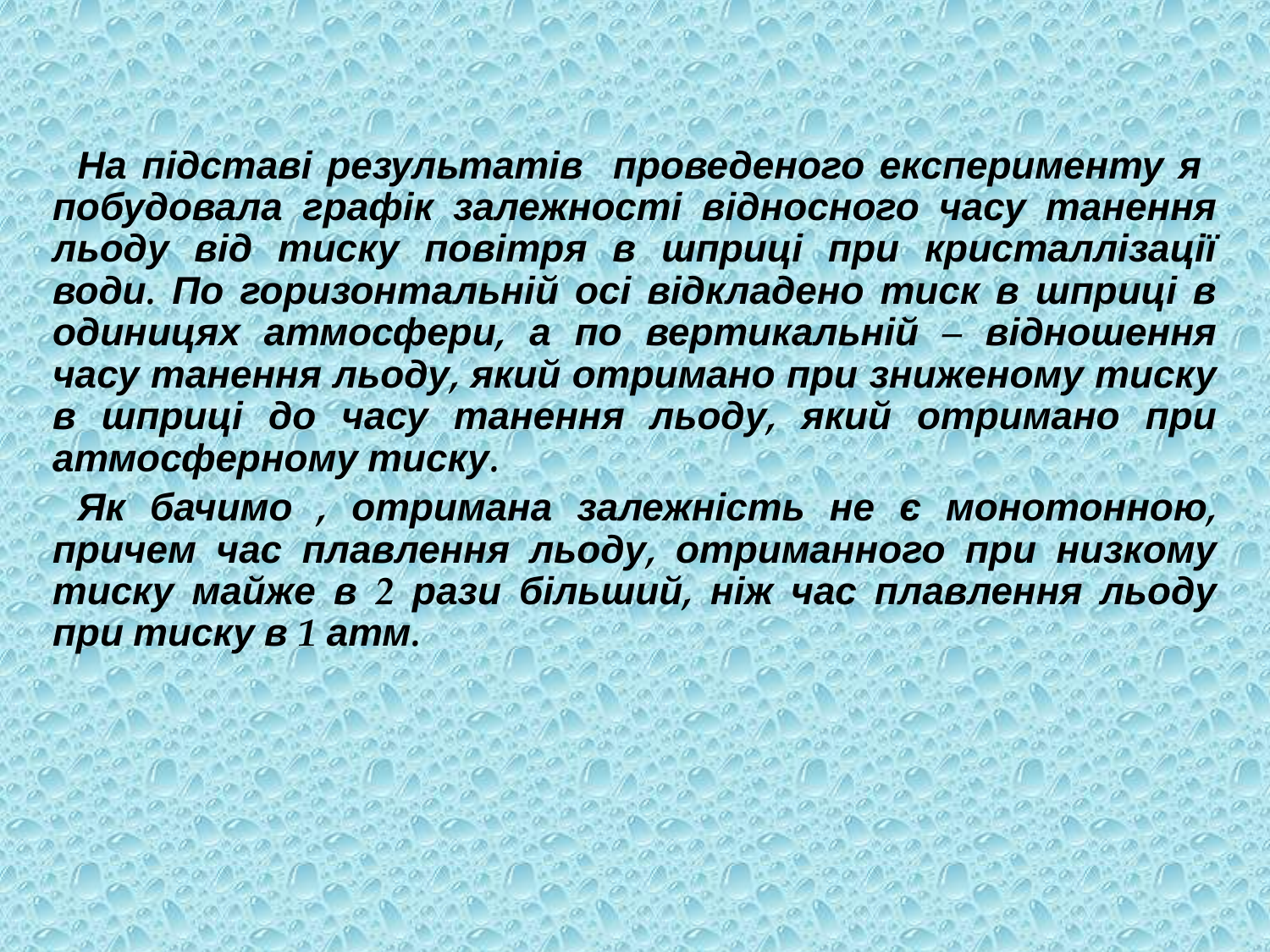

На підставі результатів  проведеного експерименту я  побудовала графік залежності відносного часу танення льоду від тиску повітря в шприці при кристаллізації води. По горизонтальній осі відкладено тиск в шприці в одиницях атмосфери, а по вертикальній – відношення часу танення льоду, який отримано при зниженому тиску в шприці до часу танення льоду, який отримано при атмосферному тиску.
Як бачимо , отримана залежність не є монотонною, причем час плавлення льоду, отриманного при низкому тиску майже в 2 рази більший, ніж час плавлення льоду при тиску в 1 атм.